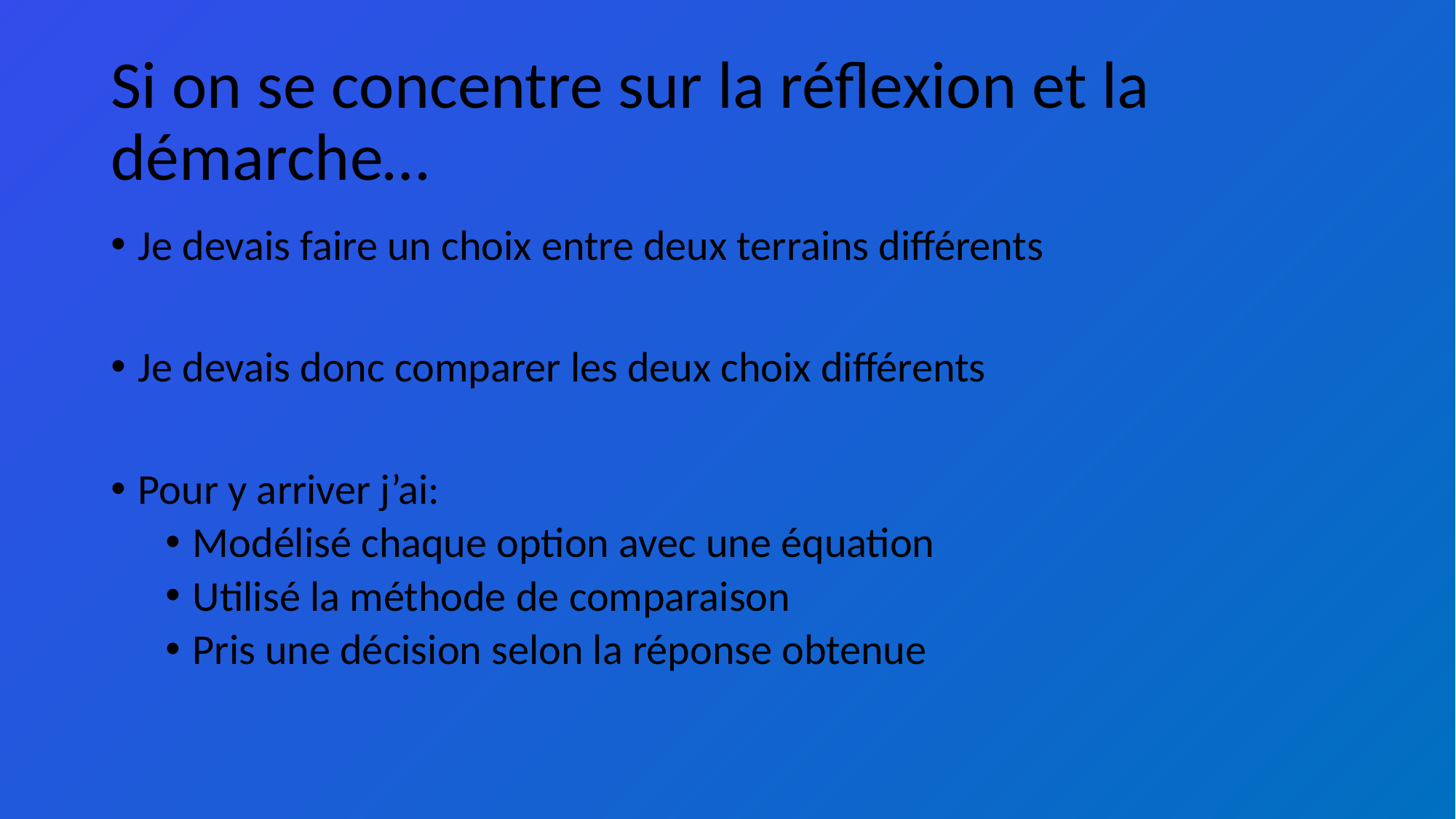

# Si on se concentre sur la réflexion et la démarche…
Je devais faire un choix entre deux terrains différents

Je devais donc comparer les deux choix différents

Pour y arriver j’ai:
Modélisé chaque option avec une équation
Utilisé la méthode de comparaison
Pris une décision selon la réponse obtenue